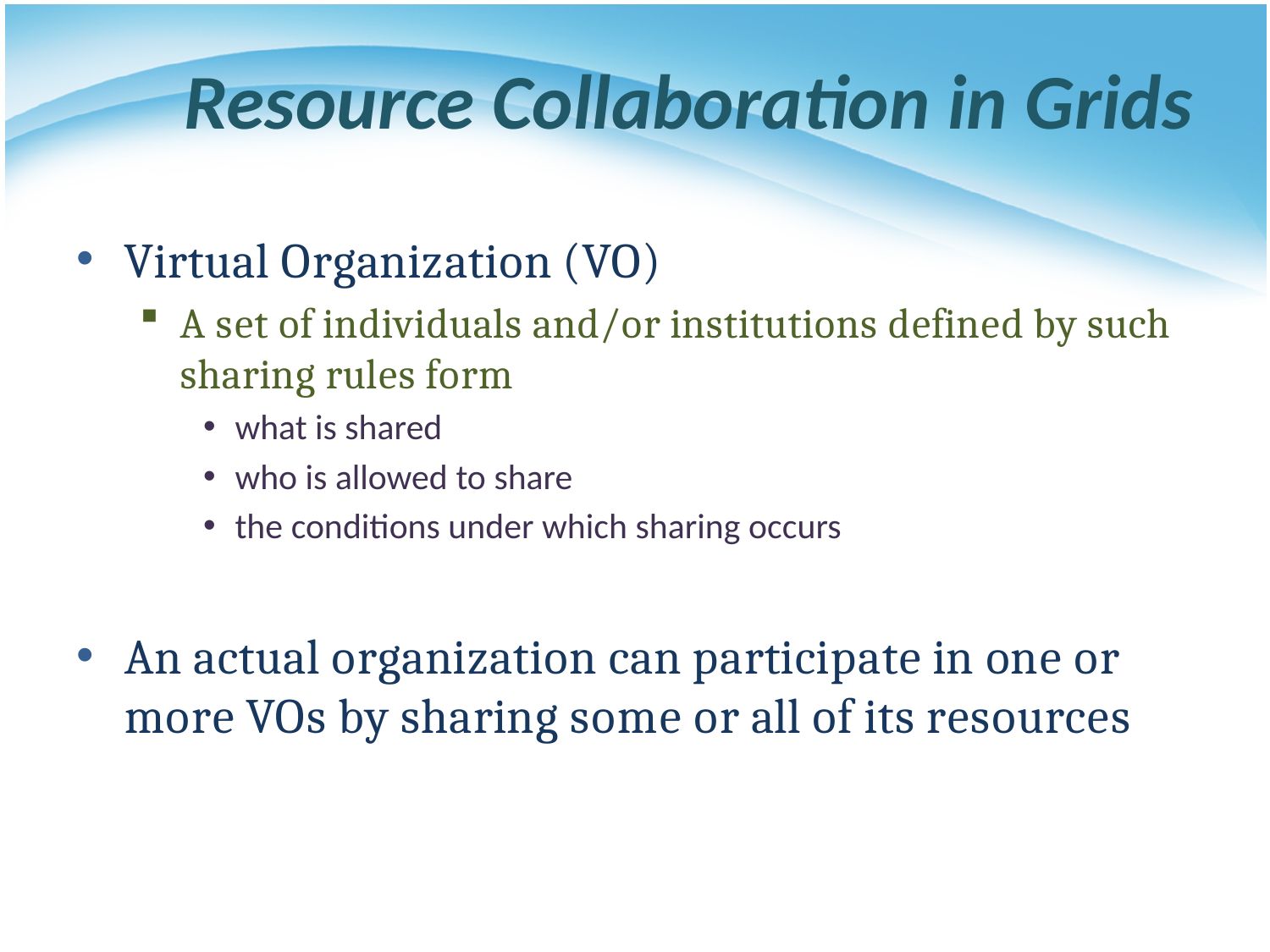

# Resource Collaboration in Grids
Virtual Organization (VO)
A set of individuals and/or institutions defined by such sharing rules form
what is shared
who is allowed to share
the conditions under which sharing occurs

An actual organization can participate in one or more VOs by sharing some or all of its resources